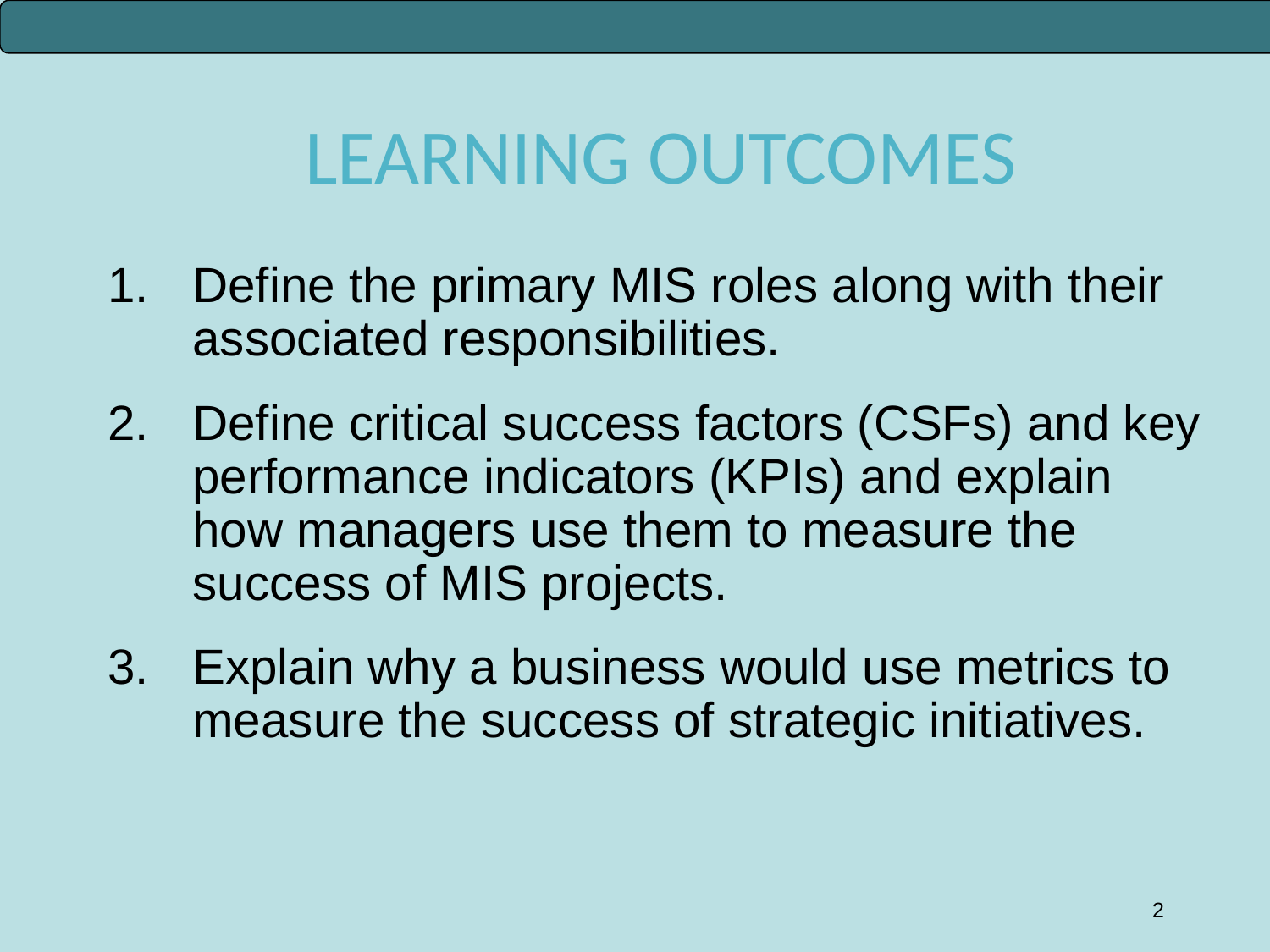

# LEARNING OUTCOMES
Define the primary MIS roles along with their associated responsibilities.
Define critical success factors (CSFs) and key performance indicators (KPIs) and explain how managers use them to measure the success of MIS projects.
Explain why a business would use metrics to measure the success of strategic initiatives.